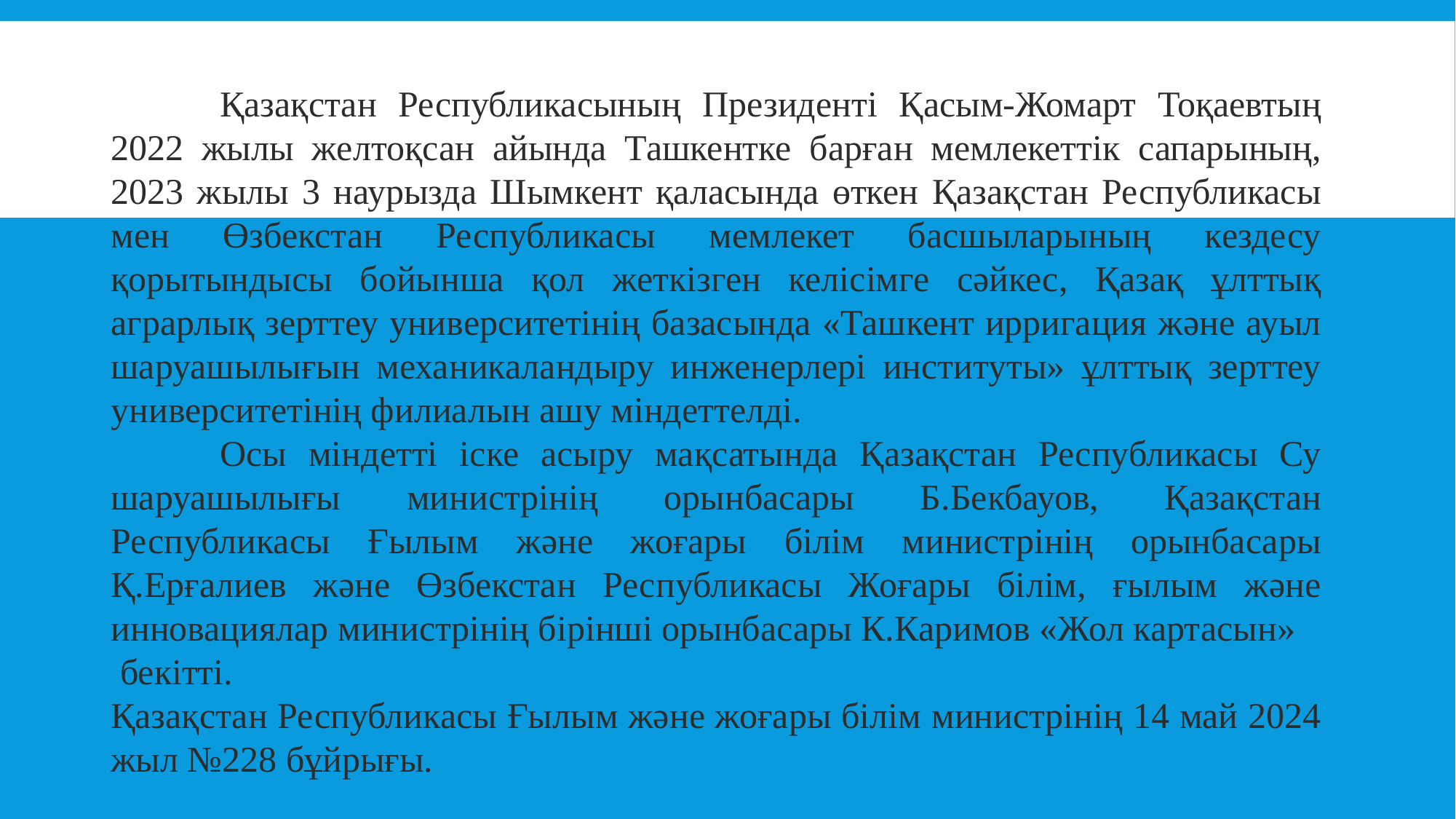

Қазақстан Республикасының Президенті Қасым-Жомарт Тоқаевтың 2022 жылы желтоқсан айында Ташкентке барған мемлекеттік сапарының, 2023 жылы 3 наурызда Шымкент қаласында өткен Қазақстан Республикасы мен Өзбекстан Республикасы мемлекет басшыларының кездесу қорытындысы бойынша қол жеткізген келісімге сәйкес, Қазақ ұлттық аграрлық зерттеу университетінің базасында «Ташкент ирригация және ауыл шаруашылығын механикаландыру инженерлері институты» ұлттық зерттеу университетінің филиалын ашу міндеттелді.
	Осы міндетті іске асыру мақсатында Қазақстан Республикасы Су шаруашылығы министрінің орынбасары Б.Бекбауов, Қазақстан Республикасы Ғылым және жоғары білім министрінің орынбасары Қ.Ерғалиев және Өзбекстан Республикасы Жоғары білім, ғылым және инновациялар министрінің бірінші орынбасары К.Каримов «Жол картасын»
 бекітті.
Қазақстан Республикасы Ғылым және жоғары білім министрінің 14 май 2024 жыл №228 бұйрығы.